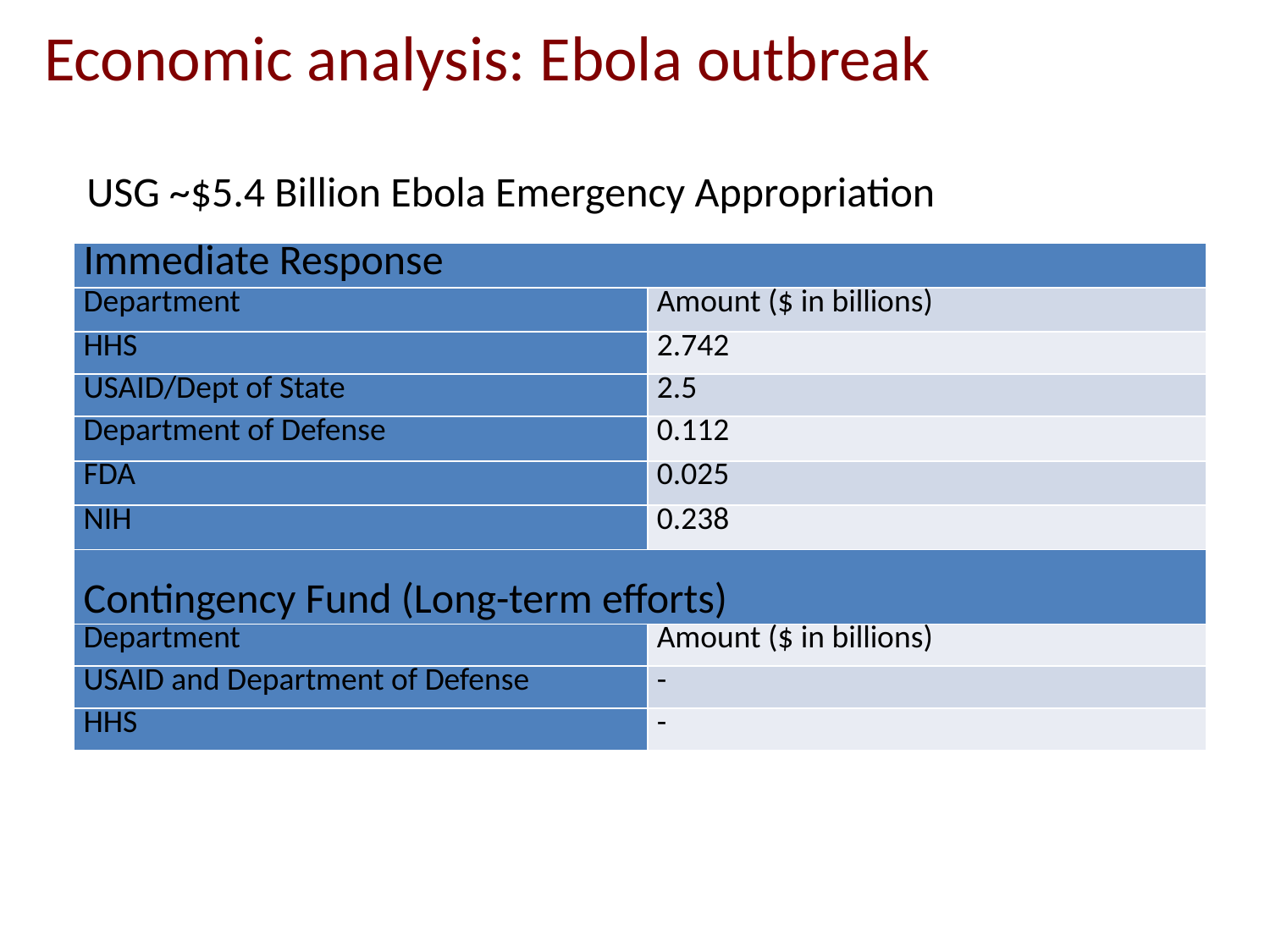

Economic analysis: Ebola outbreak
USG ~$5.4 Billion Ebola Emergency Appropriation
| Immediate Response |  |
| --- | --- |
| Department | Amount ($ in billions) |
| HHS | 2.742 |
| USAID/Dept of State | 2.5 |
| Department of Defense | 0.112 |
| FDA | 0.025 |
| NIH | 0.238 |
| Contingency Fund (Long-term efforts) |  |
| Department | Amount ($ in billions) |
| USAID and Department of Defense | - |
| HHS | - |